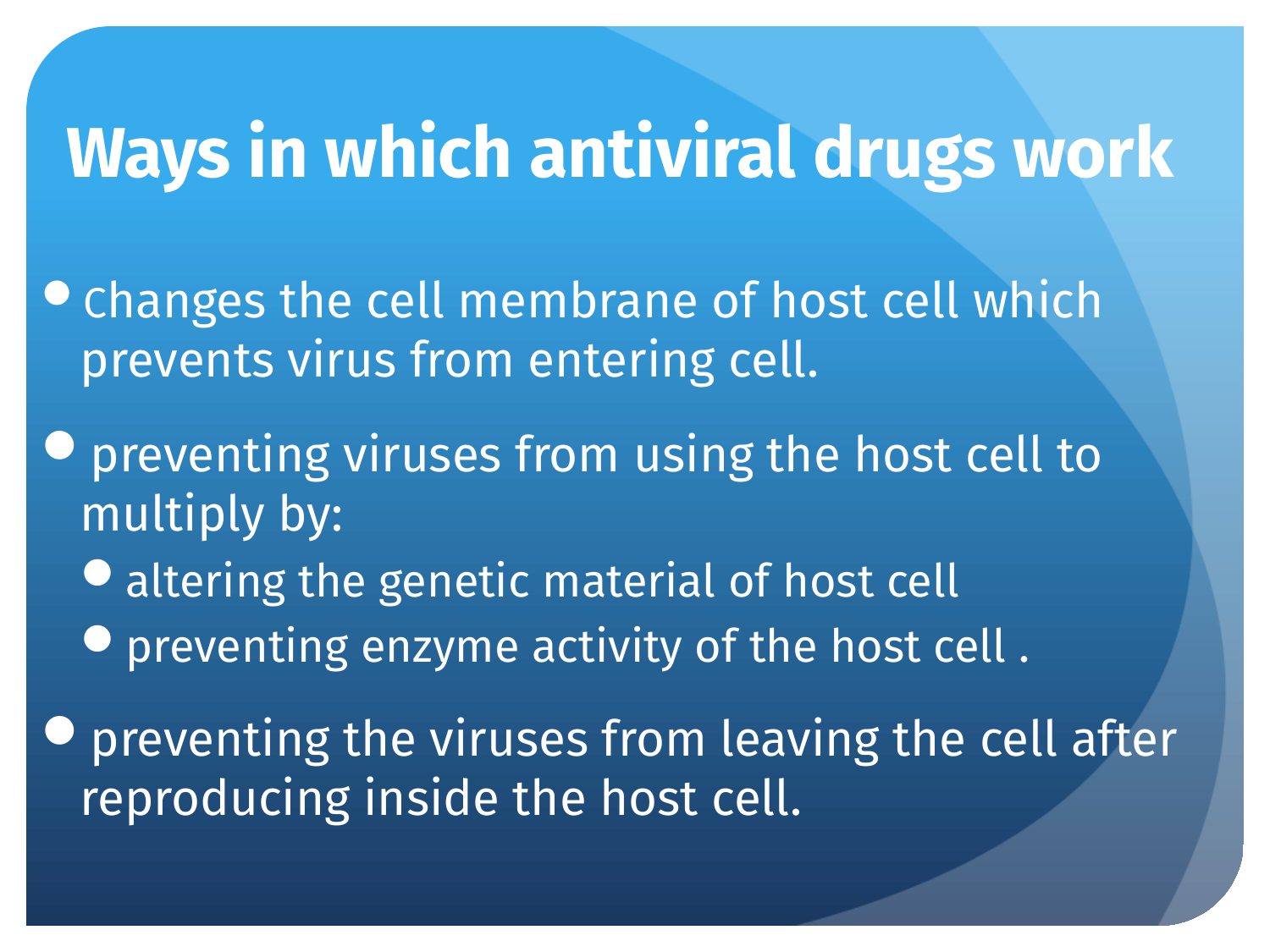

# Ways in which antiviral drugs work
Changes the cell membrane of host cell which prevents virus from entering cell.
preventing viruses from using the host cell to multiply by:
altering the genetic material of host cell
preventing enzyme activity of the host cell .
preventing the viruses from leaving the cell after reproducing inside the host cell.